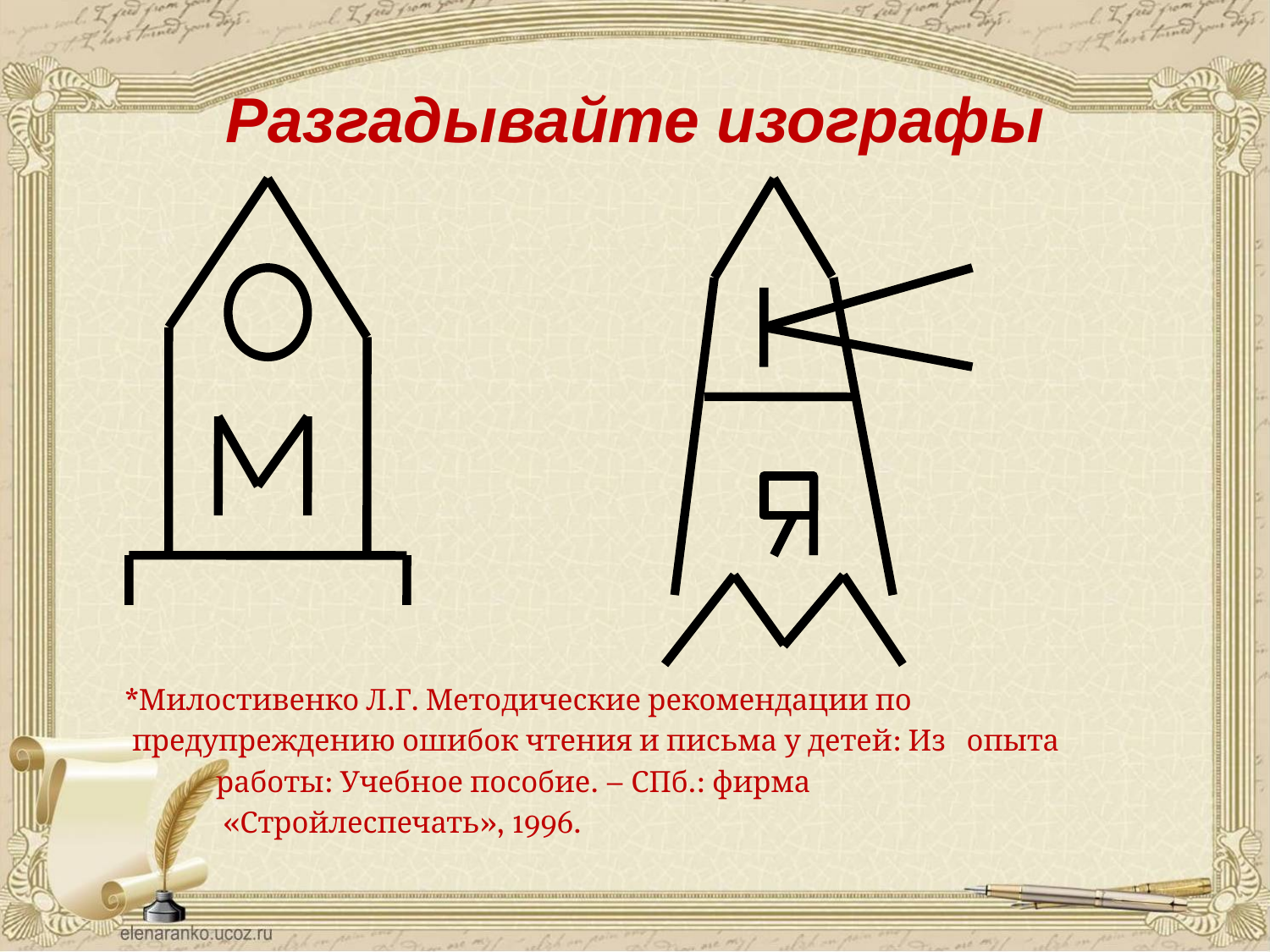

# Разгадывайте изографы

       *Милостивенко Л.Г. Методические рекомендации по
        предупреждению ошибок чтения и письма у детей: Из   опыта
                    работы: Учебное пособие. – СПб.: фирма
                     «Стройлеспечать», 1996.